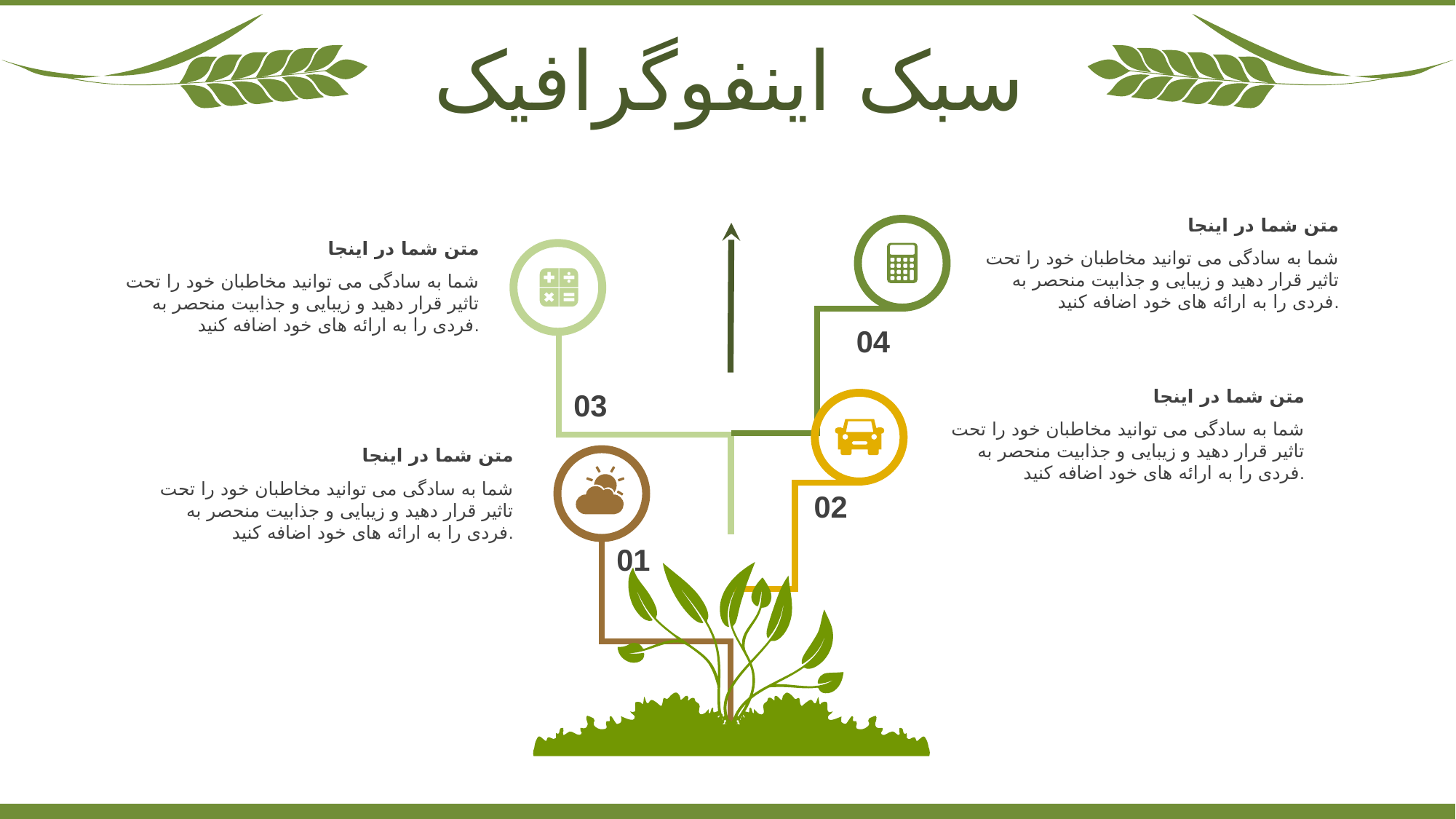

سبک اینفوگرافیک
متن شما در اینجا
شما به سادگی می توانید مخاطبان خود را تحت تاثیر قرار دهید و زیبایی و جذابیت منحصر به فردی را به ارائه های خود اضافه کنید.

متن شما در اینجا
شما به سادگی می توانید مخاطبان خود را تحت تاثیر قرار دهید و زیبایی و جذابیت منحصر به فردی را به ارائه های خود اضافه کنید.

04
متن شما در اینجا
شما به سادگی می توانید مخاطبان خود را تحت تاثیر قرار دهید و زیبایی و جذابیت منحصر به فردی را به ارائه های خود اضافه کنید.
03

متن شما در اینجا
شما به سادگی می توانید مخاطبان خود را تحت تاثیر قرار دهید و زیبایی و جذابیت منحصر به فردی را به ارائه های خود اضافه کنید.

02
01